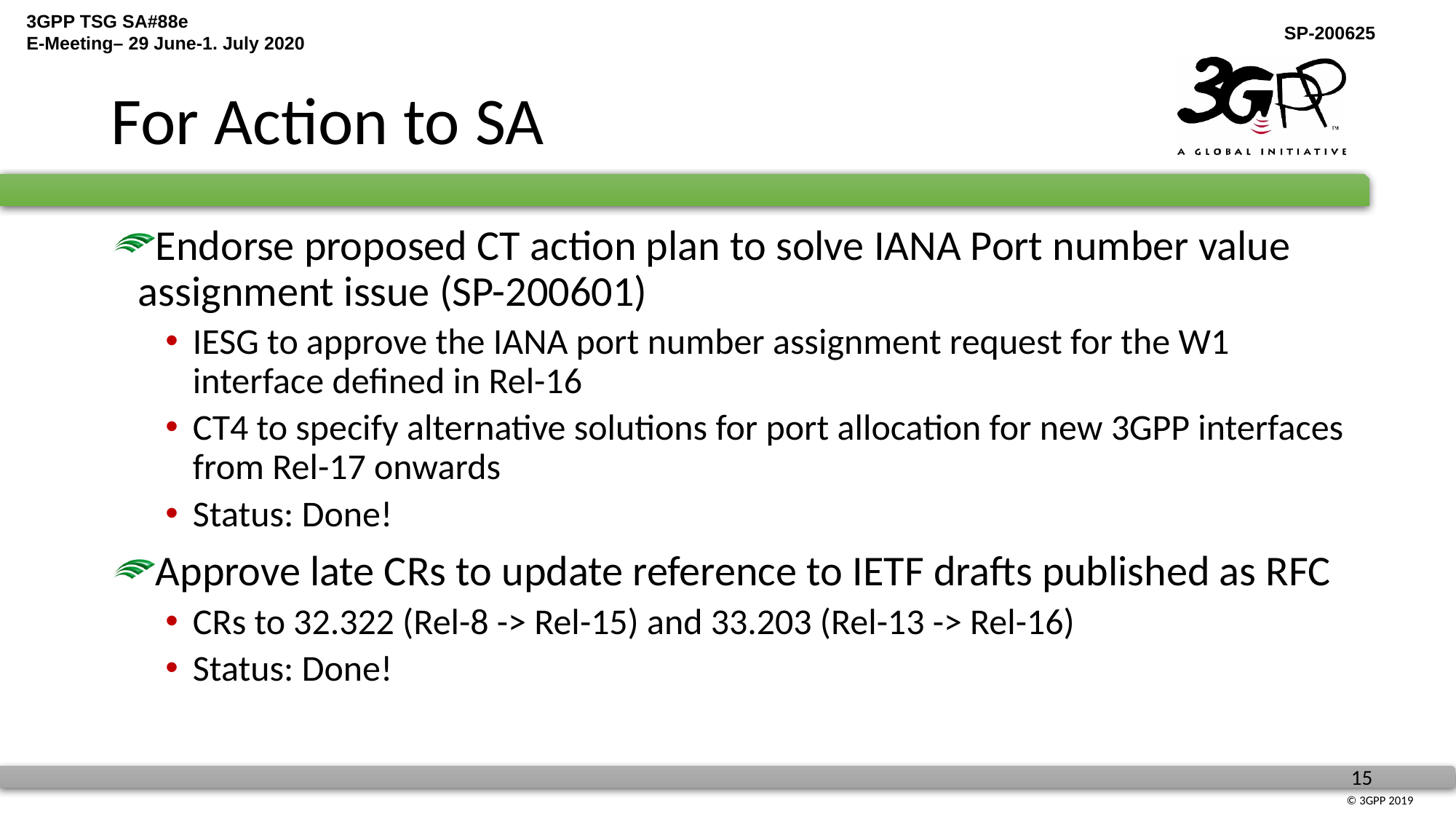

# For Action to SA
Endorse proposed CT action plan to solve IANA Port number value assignment issue (SP-200601)
IESG to approve the IANA port number assignment request for the W1 interface defined in Rel-16
CT4 to specify alternative solutions for port allocation for new 3GPP interfaces from Rel-17 onwards
Status: Done!
Approve late CRs to update reference to IETF drafts published as RFC
CRs to 32.322 (Rel-8 -> Rel-15) and 33.203 (Rel-13 -> Rel-16)
Status: Done!